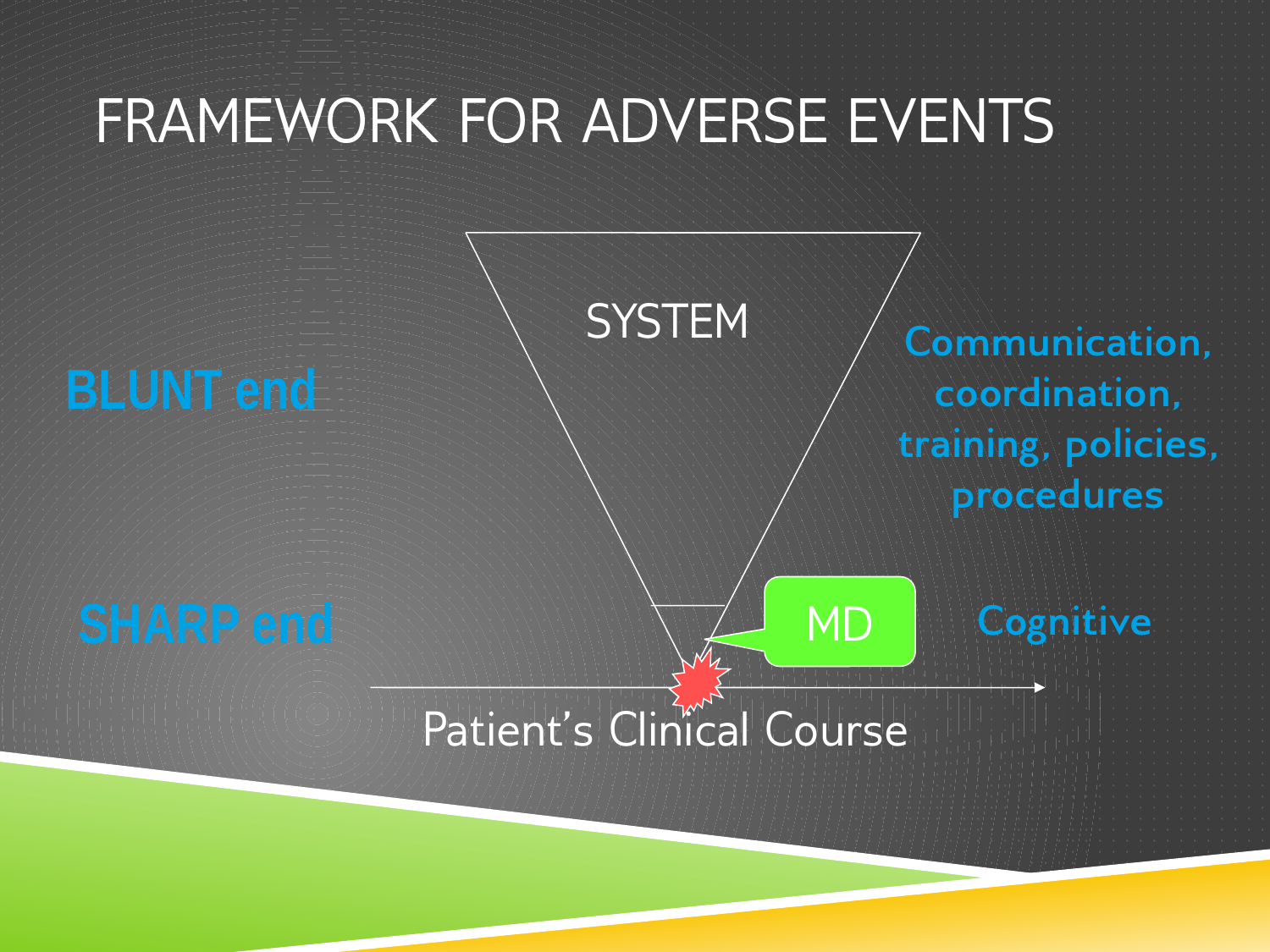

# FRAMEWORK FOR ADVERSE EVENTS

SYSTEM
BLUNT end

 SHARP end
Communication, coordination, training, policies, procedures
 Cognitive
MD

Patient’s Clinical Course